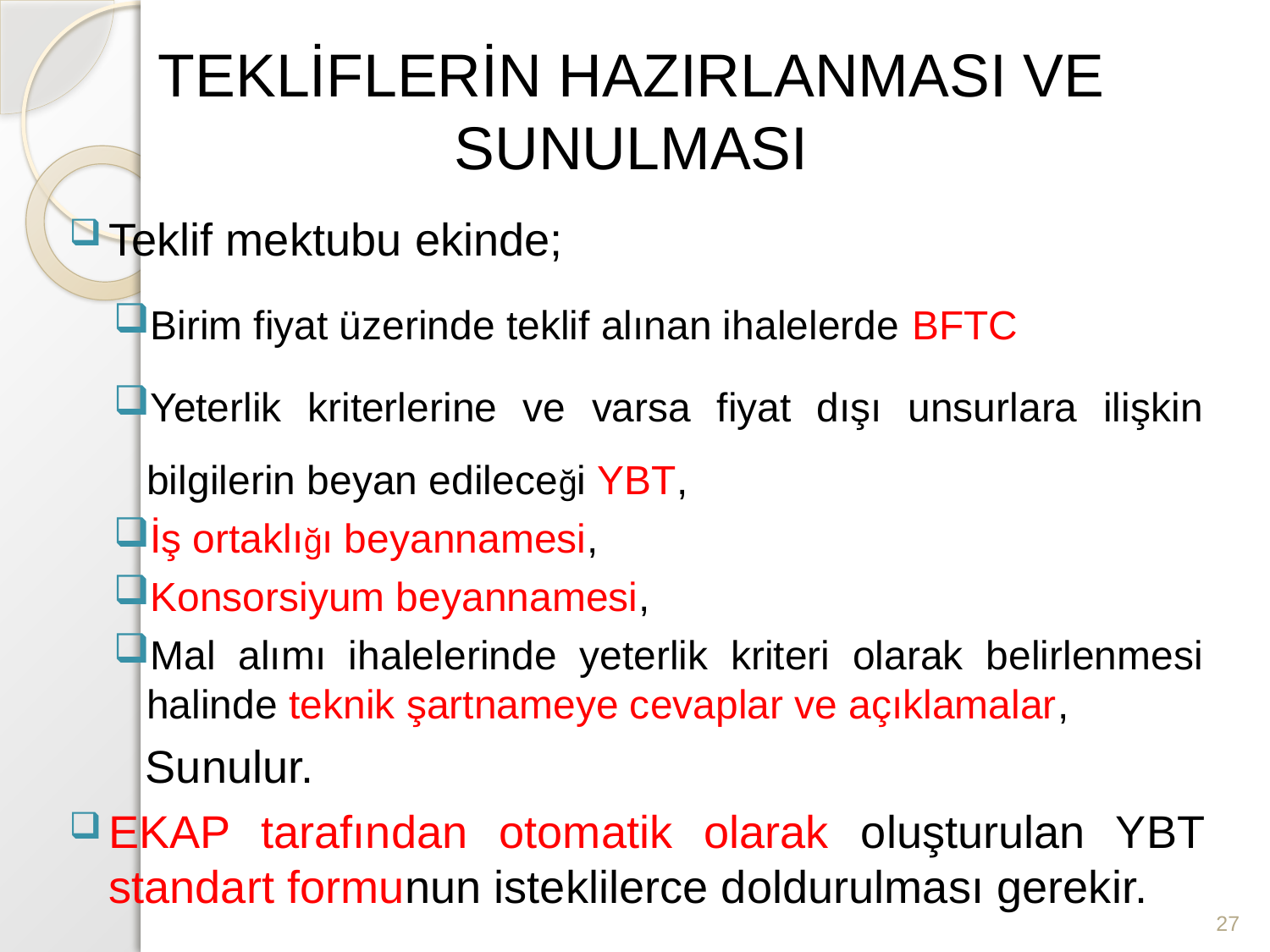

# TEKLİFLERİN HAZIRLANMASI VE SUNULMASI
Teklif mektubu ekinde;
Birim fiyat üzerinde teklif alınan ihalelerde BFTC
Yeterlik kriterlerine ve varsa fiyat dışı unsurlara ilişkin bilgilerin beyan edileceği YBT,
İş ortaklığı beyannamesi,
Konsorsiyum beyannamesi,
Mal alımı ihalelerinde yeterlik kriteri olarak belirlenmesi halinde teknik şartnameye cevaplar ve açıklamalar,
      Sunulur.
EKAP tarafından otomatik olarak oluşturulan YBT standart formunun isteklilerce doldurulması gerekir.
27